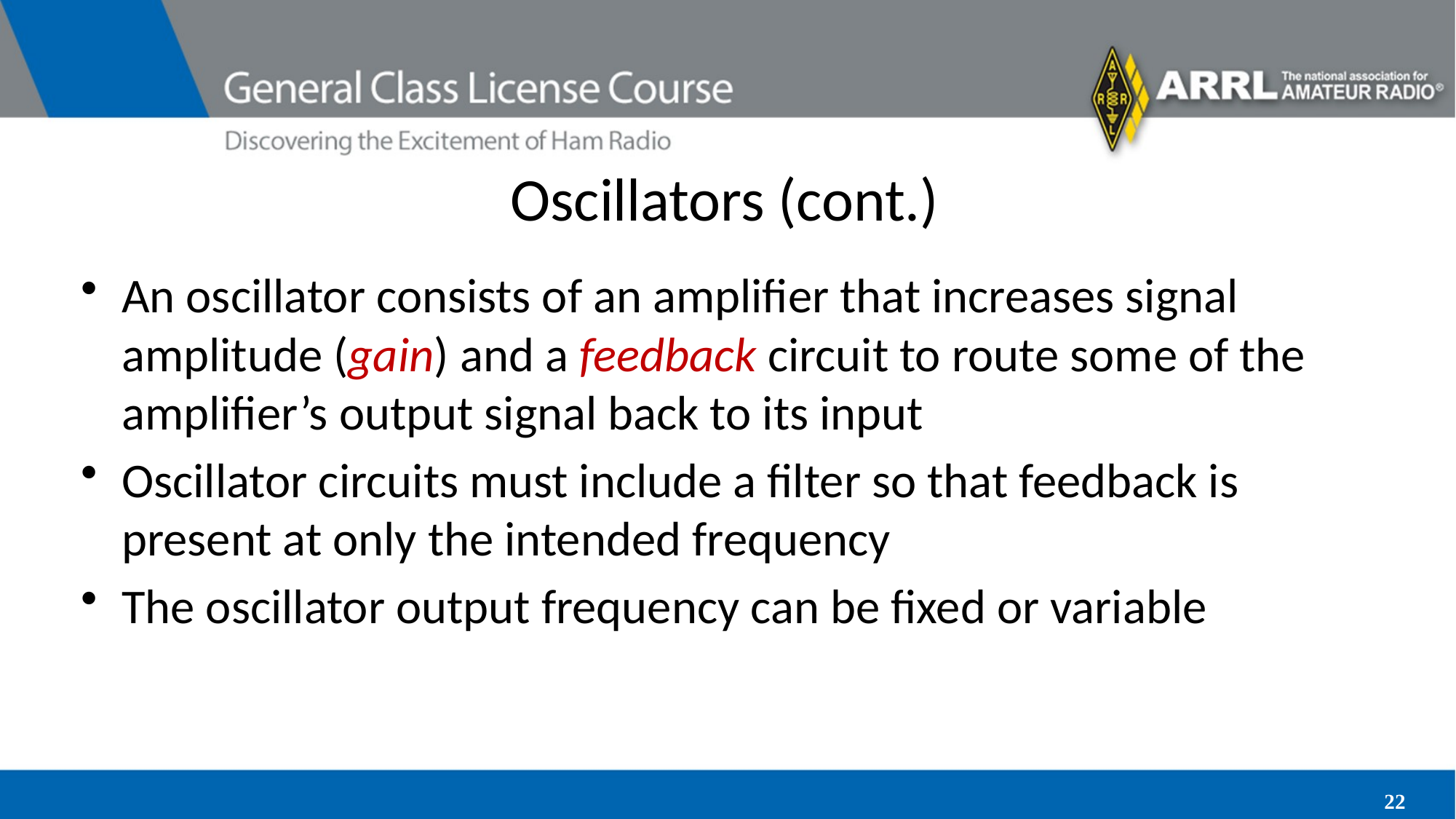

# Oscillators (cont.)
An oscillator consists of an amplifier that increases signal amplitude (gain) and a feedback circuit to route some of the amplifier’s output signal back to its input
Oscillator circuits must include a filter so that feedback is present at only the intended frequency
The oscillator output frequency can be fixed or variable